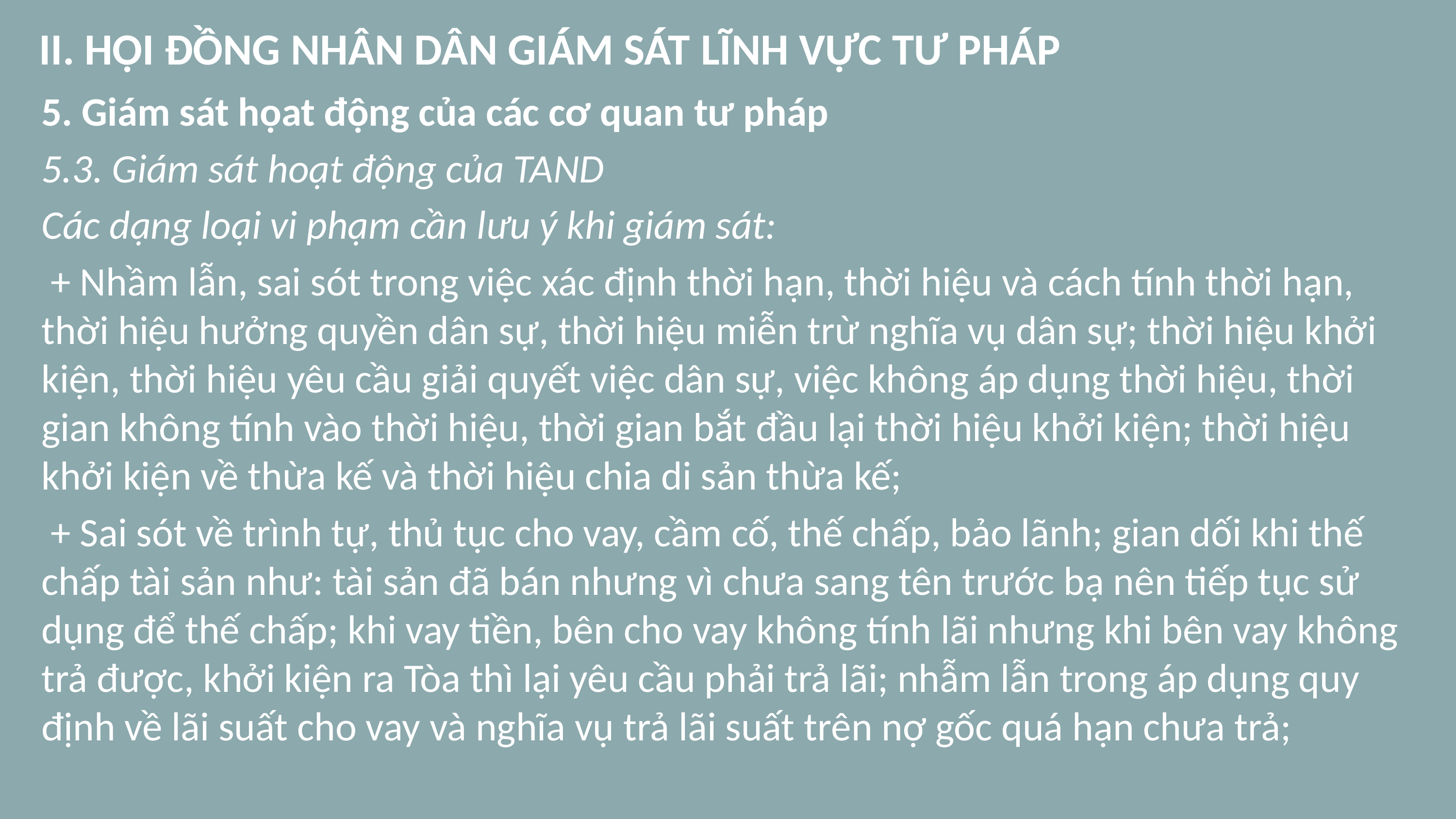

# II. HỘI ĐỒNG NHÂN DÂN GIÁM SÁT LĨNH VỰC TƯ PHÁP
5. Giám sát họat động của các cơ quan tư pháp
5.3. Giám sát hoạt động của TAND
Các dạng loại vi phạm cần lưu ý khi giám sát:
 + Nhầm lẫn, sai sót trong việc xác định thời hạn, thời hiệu và cách tính thời hạn, thời hiệu hưởng quyền dân sự, thời hiệu miễn trừ nghĩa vụ dân sự; thời hiệu khởi kiện, thời hiệu yêu cầu giải quyết việc dân sự, việc không áp dụng thời hiệu, thời gian không tính vào thời hiệu, thời gian bắt đầu lại thời hiệu khởi kiện; thời hiệu khởi kiện về thừa kế và thời hiệu chia di sản thừa kế;
 + Sai sót về trình tự, thủ tục cho vay, cầm cố, thế chấp, bảo lãnh; gian dối khi thế chấp tài sản như: tài sản đã bán nhưng vì chưa sang tên trước bạ nên tiếp tục sử dụng để thế chấp; khi vay tiền, bên cho vay không tính lãi nhưng khi bên vay không trả được, khởi kiện ra Tòa thì lại yêu cầu phải trả lãi; nhẫm lẫn trong áp dụng quy định về lãi suất cho vay và nghĩa vụ trả lãi suất trên nợ gốc quá hạn chưa trả;